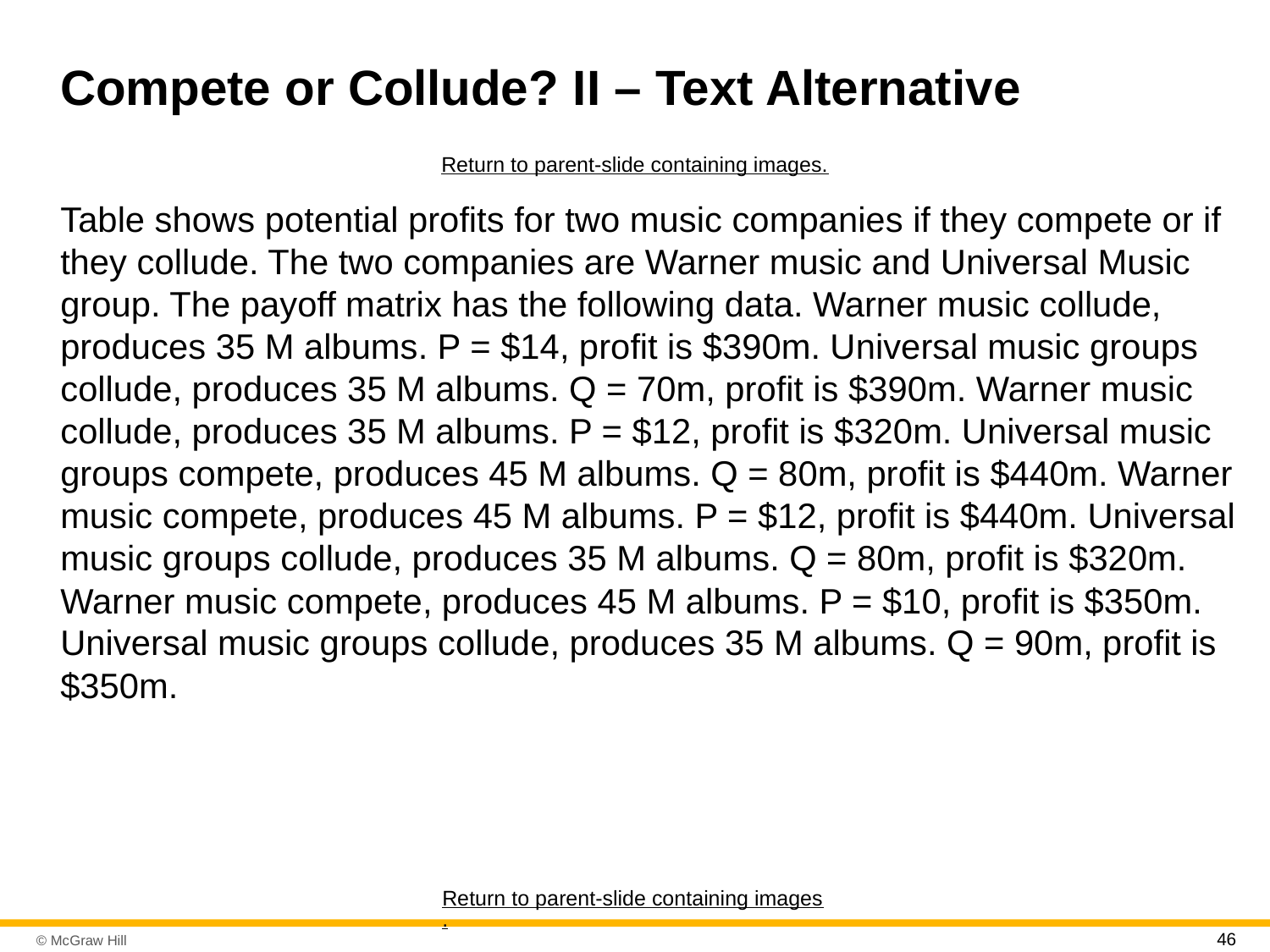

# Compete or Collude? I I – Text Alternative
Return to parent-slide containing images.
Table shows potential profits for two music companies if they compete or if they collude. The two companies are Warner music and Universal Music group. The payoff matrix has the following data. Warner music collude, produces 35 M albums. P = $14, profit is $390m. Universal music groups collude, produces 35 M albums. Q = 70m, profit is $390m. Warner music collude, produces 35 M albums. P = $12, profit is $320m. Universal music groups compete, produces 45 M albums. Q = 80m, profit is $440m. Warner music compete, produces 45 M albums. P = $12, profit is $440m. Universal music groups collude, produces 35 M albums. Q = 80m, profit is $320m. Warner music compete, produces 45 M albums. P = $10, profit is $350m. Universal music groups collude, produces 35 M albums. Q = 90m, profit is $350m.
Return to parent-slide containing images.